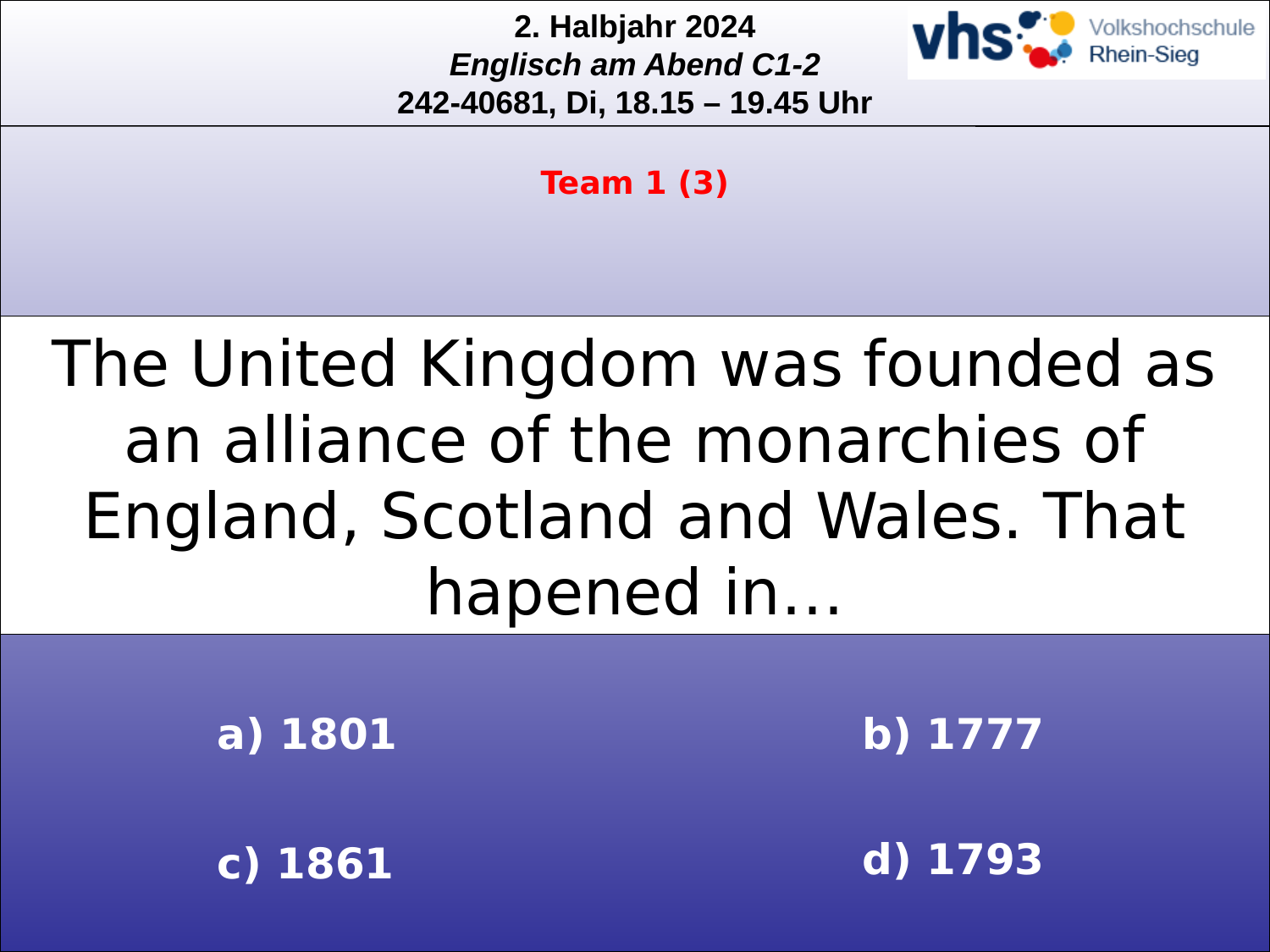

Team 1 (3)
# The United Kingdom was founded as an alliance of the monarchies of England, Scotland and Wales. That hapened in…
a) 1801
b) 1777
d) 1793
c) 1861